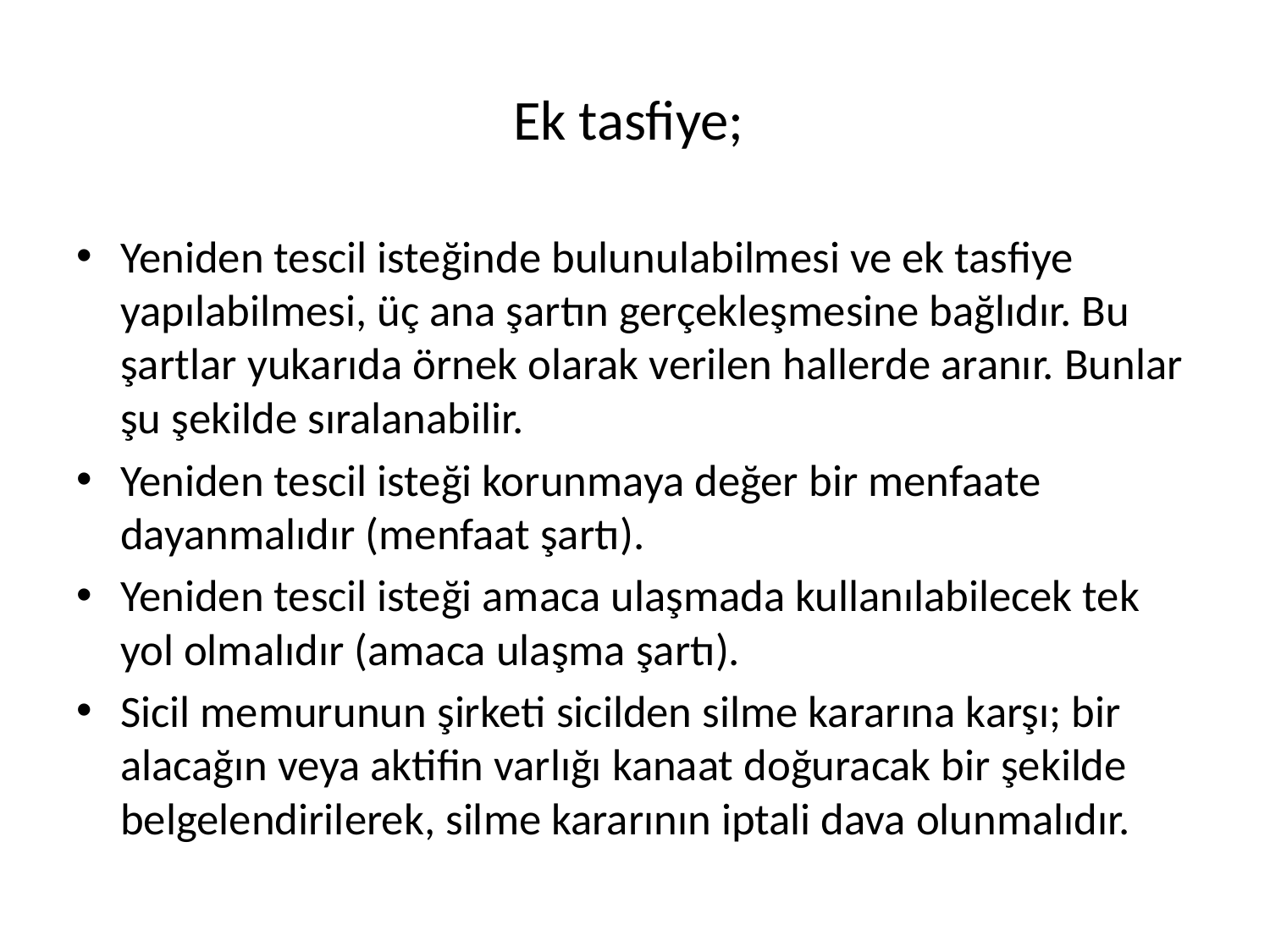

# Ek tasfiye;
Yeniden tescil isteğinde bulunulabilmesi ve ek tasfiye yapılabilmesi, üç ana şartın gerçekleşmesine bağlıdır. Bu şartlar yukarıda örnek olarak verilen hallerde aranır. Bunlar şu şekilde sıralanabilir.
Yeniden tescil isteği korunmaya değer bir menfaate dayanmalıdır (menfaat şartı).
Yeniden tescil isteği amaca ulaşmada kullanılabilecek tek yol olmalıdır (amaca ulaşma şartı).
Sicil memurunun şirketi sicilden silme kararına karşı; bir alacağın veya aktifin varlığı kanaat doğuracak bir şekilde belgelendirilerek, silme kararının iptali dava olunmalıdır.